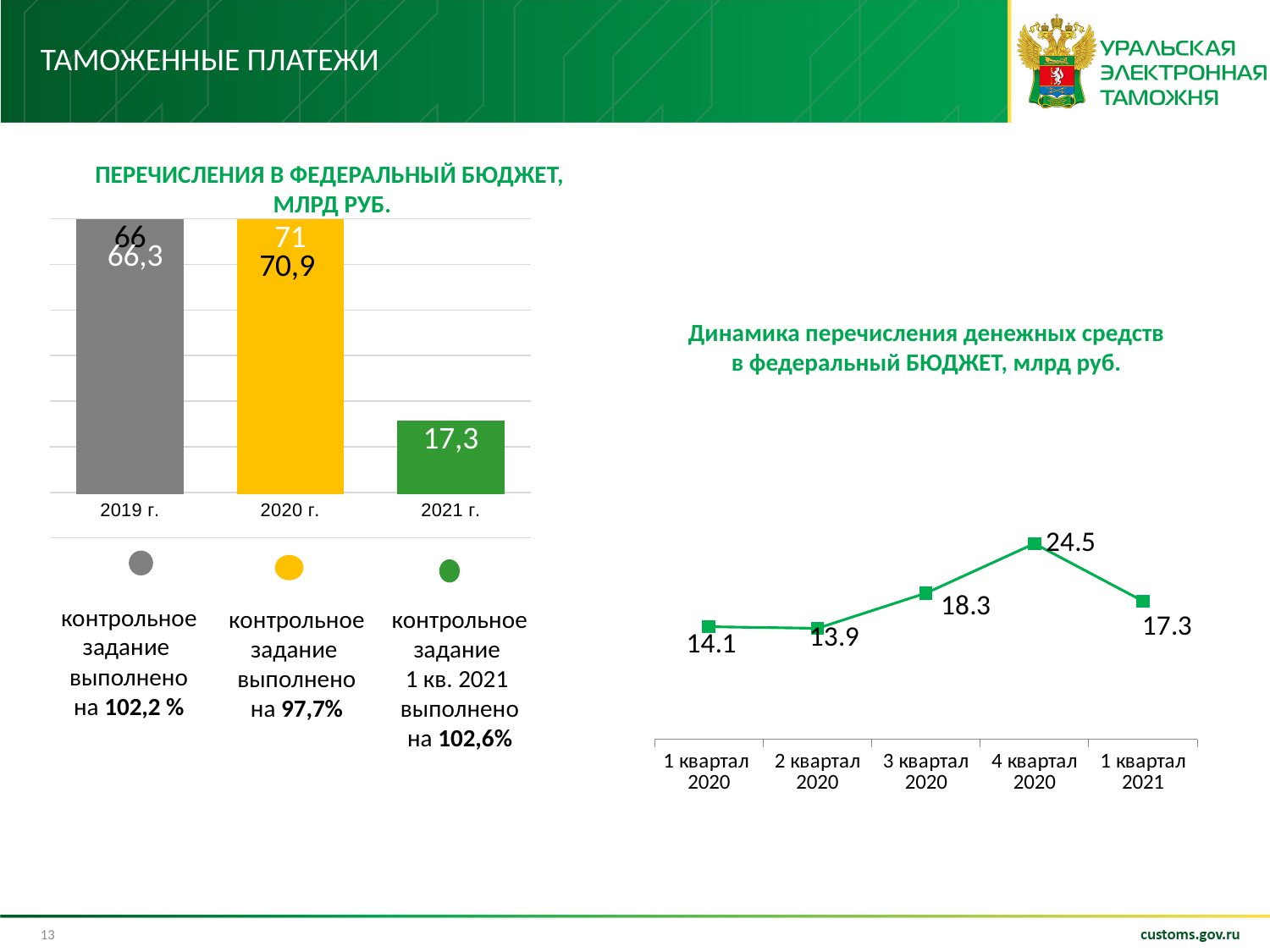

# Таможенные платежи
ПЕРЕЧИСЛЕНИЯ В ФЕДЕРАЛЬНЫЙ БЮДЖЕТ,
МЛРД РУБ.

### Chart

| Category | Row |
|---|---|
| 2019 г. | 66.3 |
| 2020 г. | 70.9 |
| 2021 г. | 17.3 |
Динамика перечисления денежных средств
в федеральный БЮДЖЕТ, млрд руб.

### Chart

| Category |  |
|---|---|
| 1 квартал  2020 | 14.1 |
| 2 квартал 2020 | 13.9 |
| 3 квартал 2020 | 18.3 |
| 4 квартал 2020 | 24.5 |
| 1 квартал 2021 | 17.3 |

контрольное задание
выполнено на 102,2 %
контрольное задание
1 кв. 2021
выполнено на 102,6%
контрольное задание
выполнено на 97,7%
13